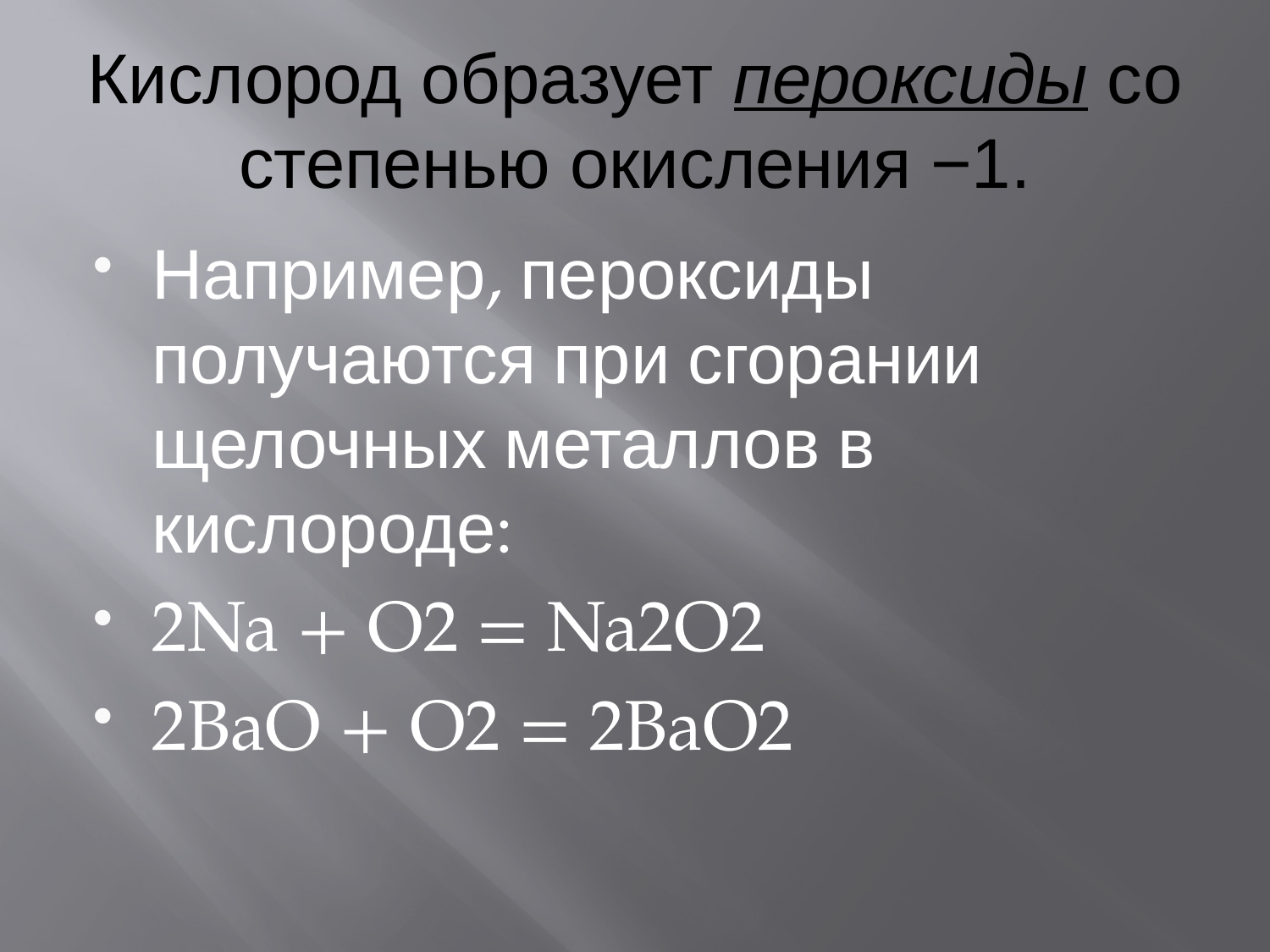

# Кислород образует пероксиды со степенью окисления −1.
Например, пероксиды получаются при сгорании щелочных металлов в кислороде:
2Na + O2 = Na2O2
2BaO + O2 = 2BaO2